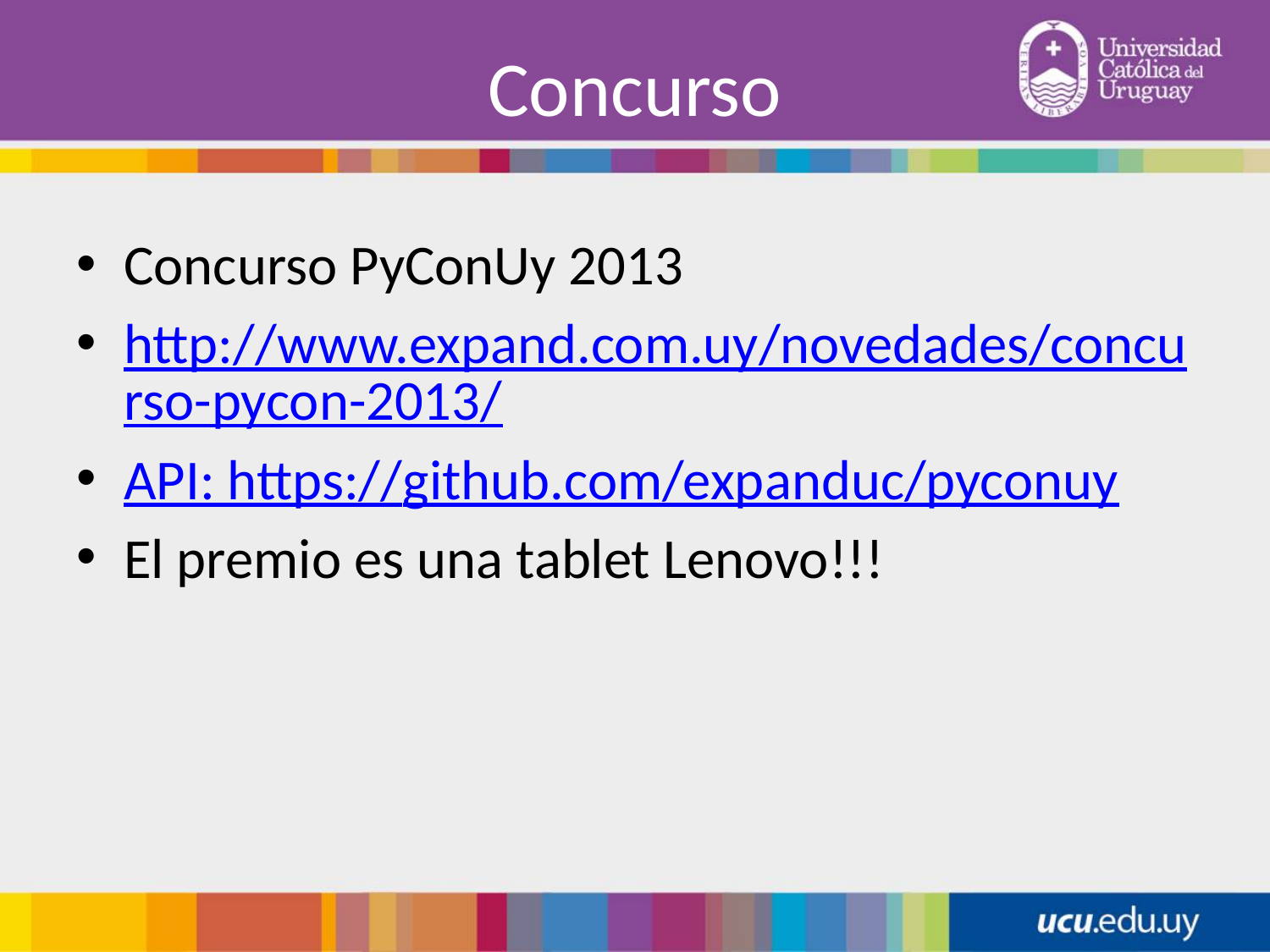

# Concurso
Concurso PyConUy 2013
http://www.expand.com.uy/novedades/concurso-pycon-2013/
API: https://github.com/expanduc/pyconuy
El premio es una tablet Lenovo!!!